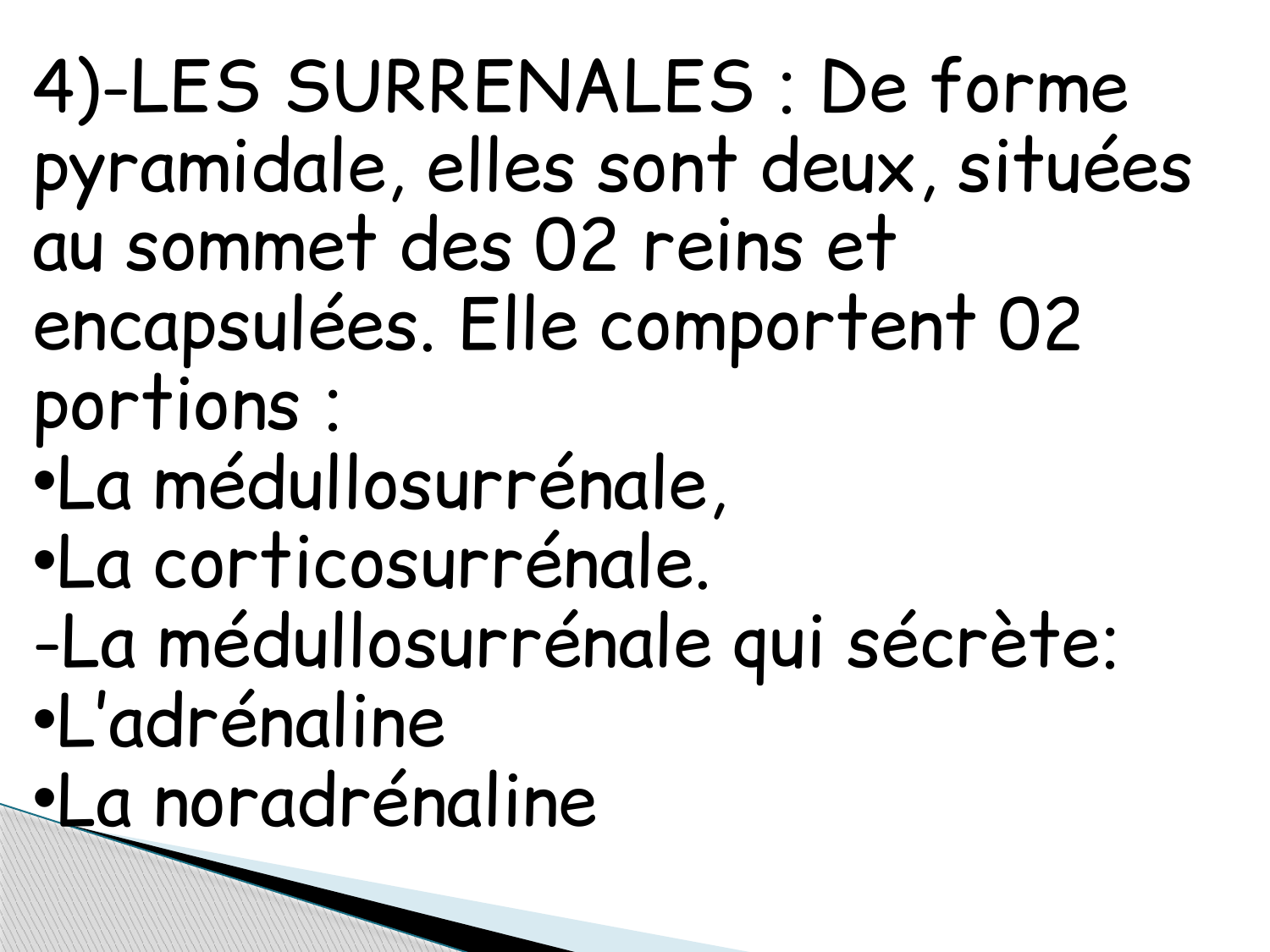

4)-LES SURRENALES : De forme pyramidale, elles sont deux, situées au sommet des 02 reins et encapsulées. Elle comportent 02 portions :
La médullosurrénale,
La corticosurrénale.
-La médullosurrénale qui sécrète:
L’adrénaline
La noradrénaline